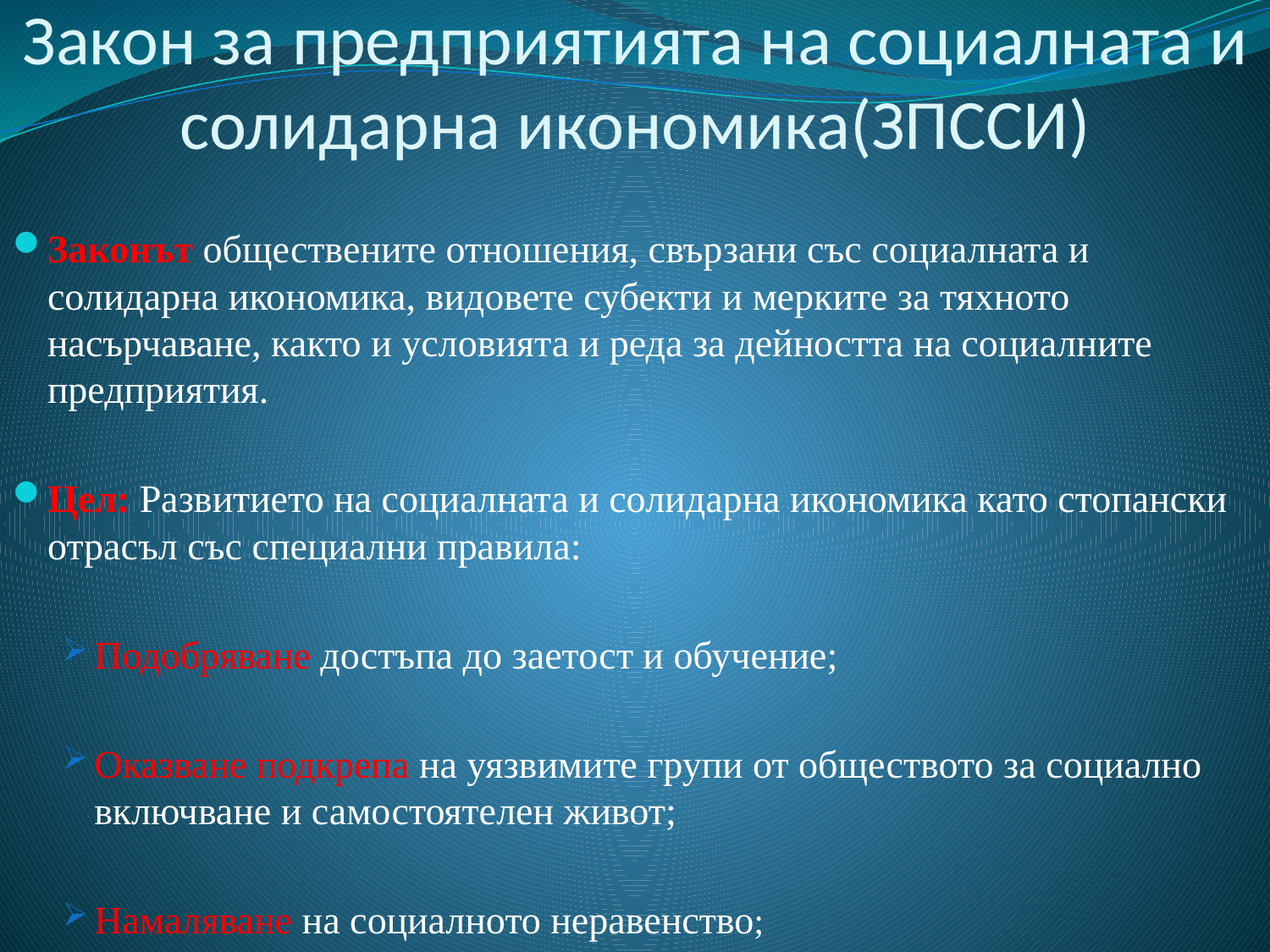

# Закон за предприятията на социалната и солидарна икономика(ЗПССИ)

Законът обществените отношения, свързани със социалната и солидарна икономика, видовете субекти и мерките за тяхното насърчаване, както и условията и реда за дейността на социалните предприятия.

Цел: Развитието на социалната и солидарна икономика като стопански отрасъл със специални правила:

Подобряване достъпа до заетост и обучение;

Оказване подкрепа на уязвимите групи от обществото за социално включване и самостоятелен живот;

Намаляване на социалното неравенство;